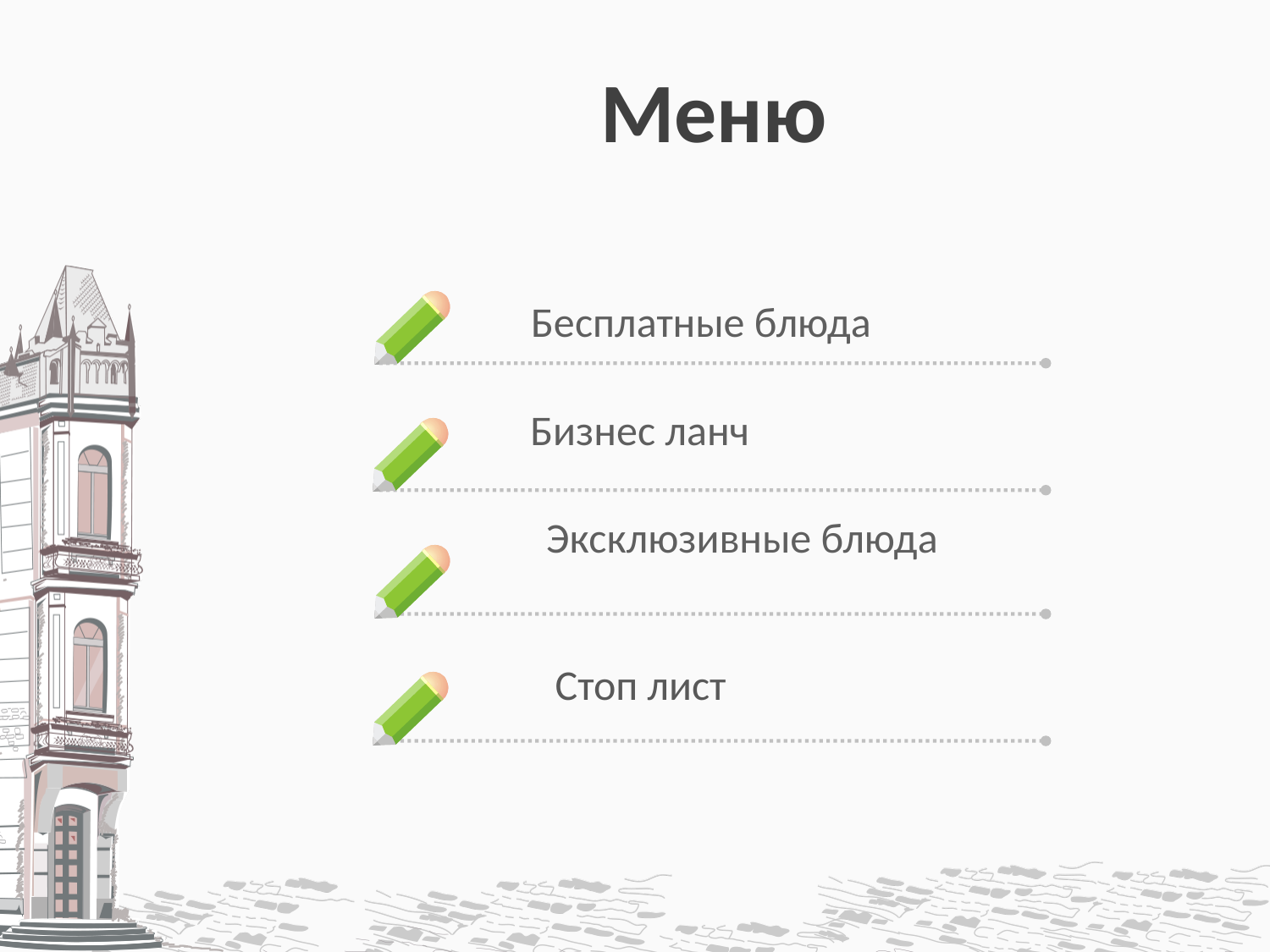

# Меню
Бесплатные блюда

Бизнес ланч

Эксклюзивные блюда

Стоп лист